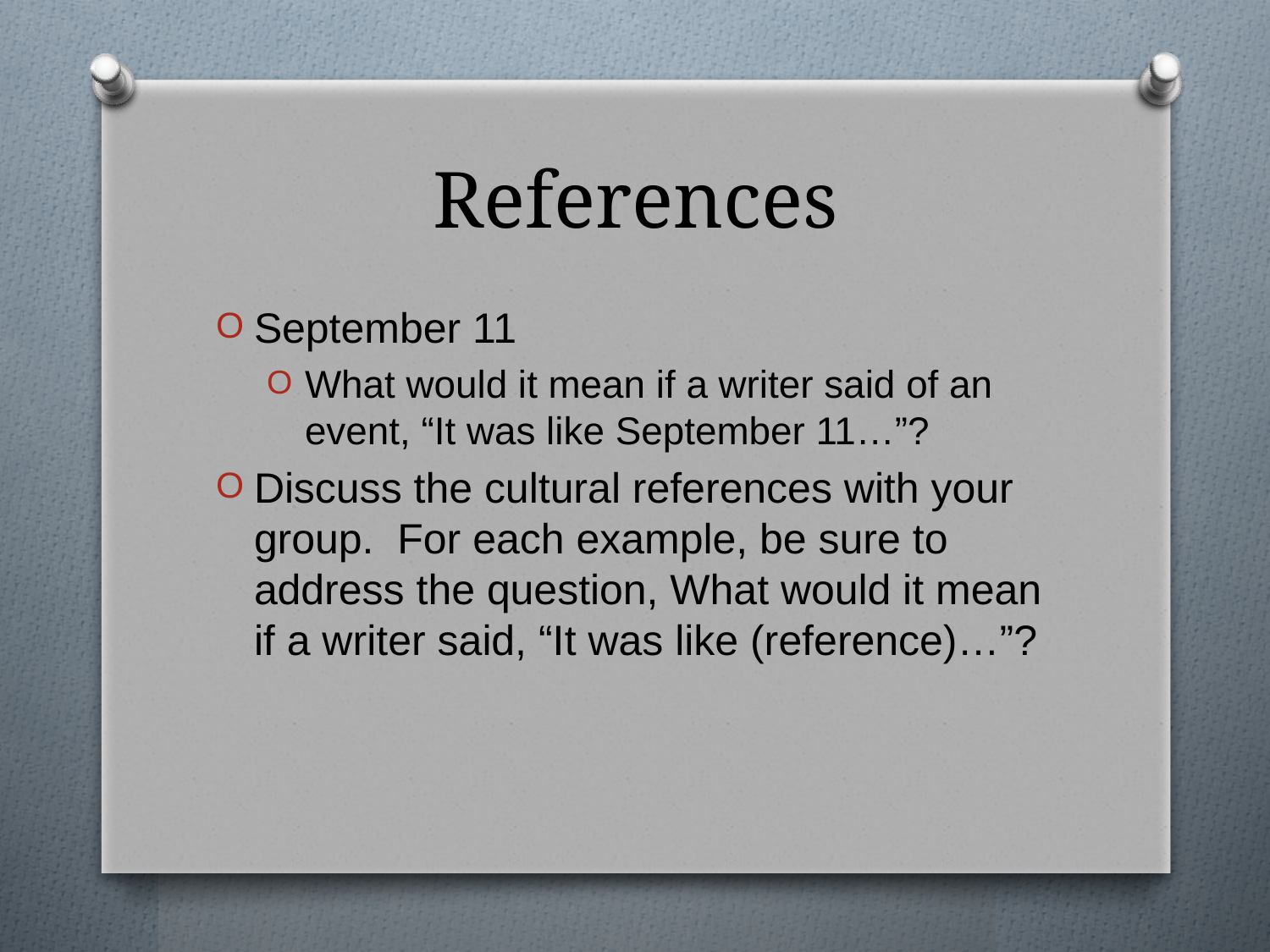

# References
September 11
What would it mean if a writer said of an event, “It was like September 11…”?
Discuss the cultural references with your group.  For each example, be sure to address the question, What would it mean if a writer said, “It was like (reference)…”?